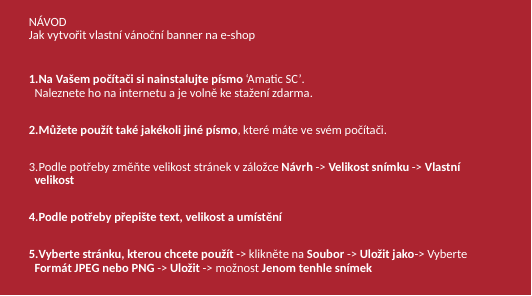

NÁVOD
Jak vytvořit vlastní vánoční banner na e-shop
Na Vašem počítači si nainstalujte písmo ‘Amatic SC’.
Naleznete ho na internetu a je volně ke stažení zdarma.
Můžete použít také jakékoli jiné písmo, které máte ve svém počítači.
Podle potřeby změňte velikost stránek v záložce Návrh -> Velikost snímku -> Vlastní velikost
Podle potřeby přepište text, velikost a umístění
Vyberte stránku, kterou chcete použít -> klikněte na Soubor -> Uložit jako-> Vyberte Formát JPEG nebo PNG -> Uložit -> možnost Jenom tenhle snímek